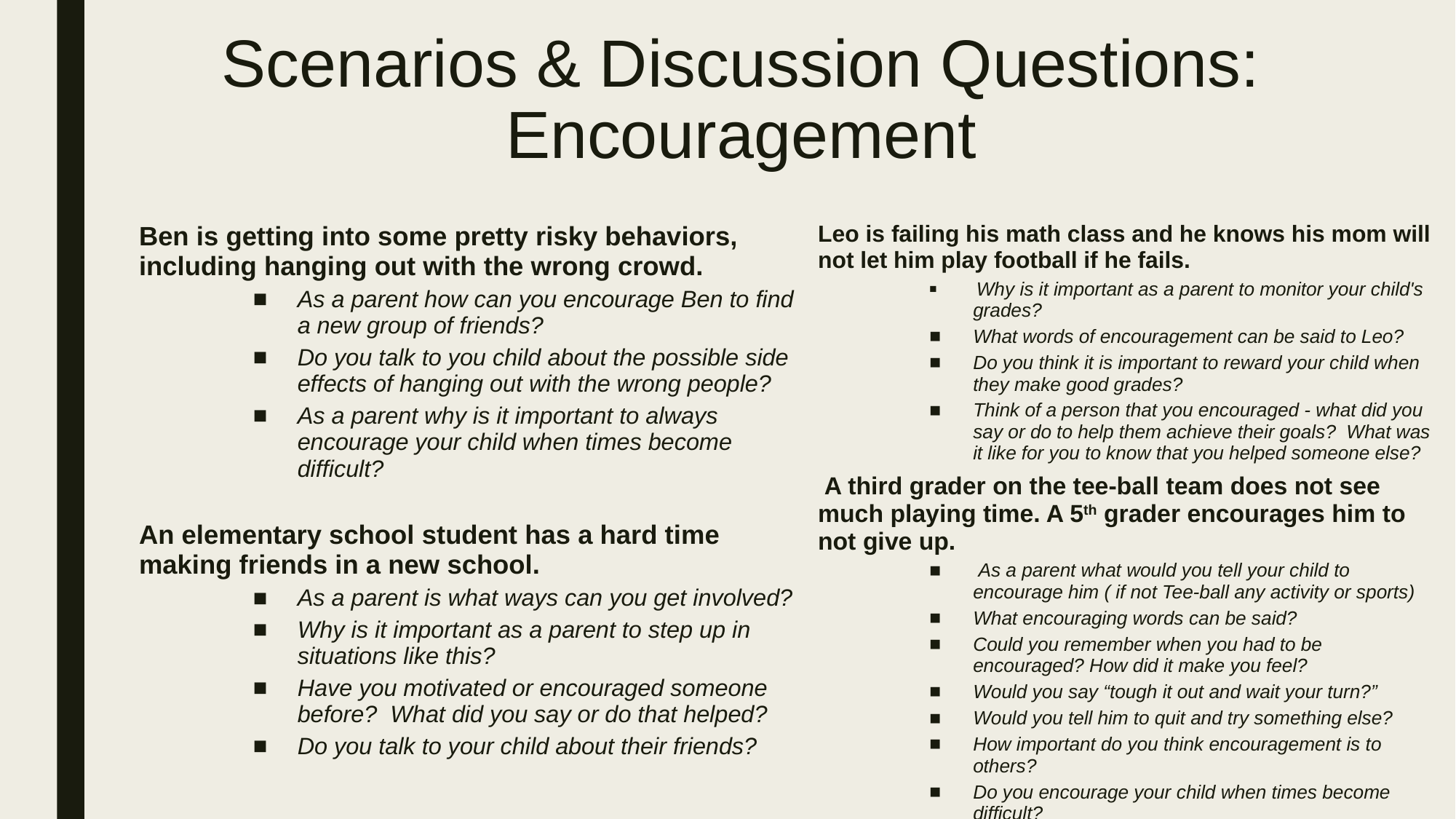

# Scenarios & Discussion Questions: Encouragement
Ben is getting into some pretty risky behaviors, including hanging out with the wrong crowd.
As a parent how can you encourage Ben to find a new group of friends?
Do you talk to you child about the possible side effects of hanging out with the wrong people?
As a parent why is it important to always encourage your child when times become difficult?

An elementary school student has a hard time making friends in a new school.
As a parent is what ways can you get involved?
Why is it important as a parent to step up in situations like this?
Have you motivated or encouraged someone before?  What did you say or do that helped?
Do you talk to your child about their friends?

Leo is failing his math class and he knows his mom will not let him play football if he fails.
 Why is it important as a parent to monitor your child's grades?
What words of encouragement can be said to Leo?
Do you think it is important to reward your child when they make good grades?
Think of a person that you encouraged - what did you say or do to help them achieve their goals?  What was it like for you to know that you helped someone else?
 A third grader on the tee-ball team does not see much playing time. A 5th grader encourages him to not give up.
 As a parent what would you tell your child to encourage him ( if not Tee-ball any activity or sports)
What encouraging words can be said?
Could you remember when you had to be encouraged? How did it make you feel?
Would you say “tough it out and wait your turn?”
Would you tell him to quit and try something else?
How important do you think encouragement is to others?
Do you encourage your child when times become difficult?